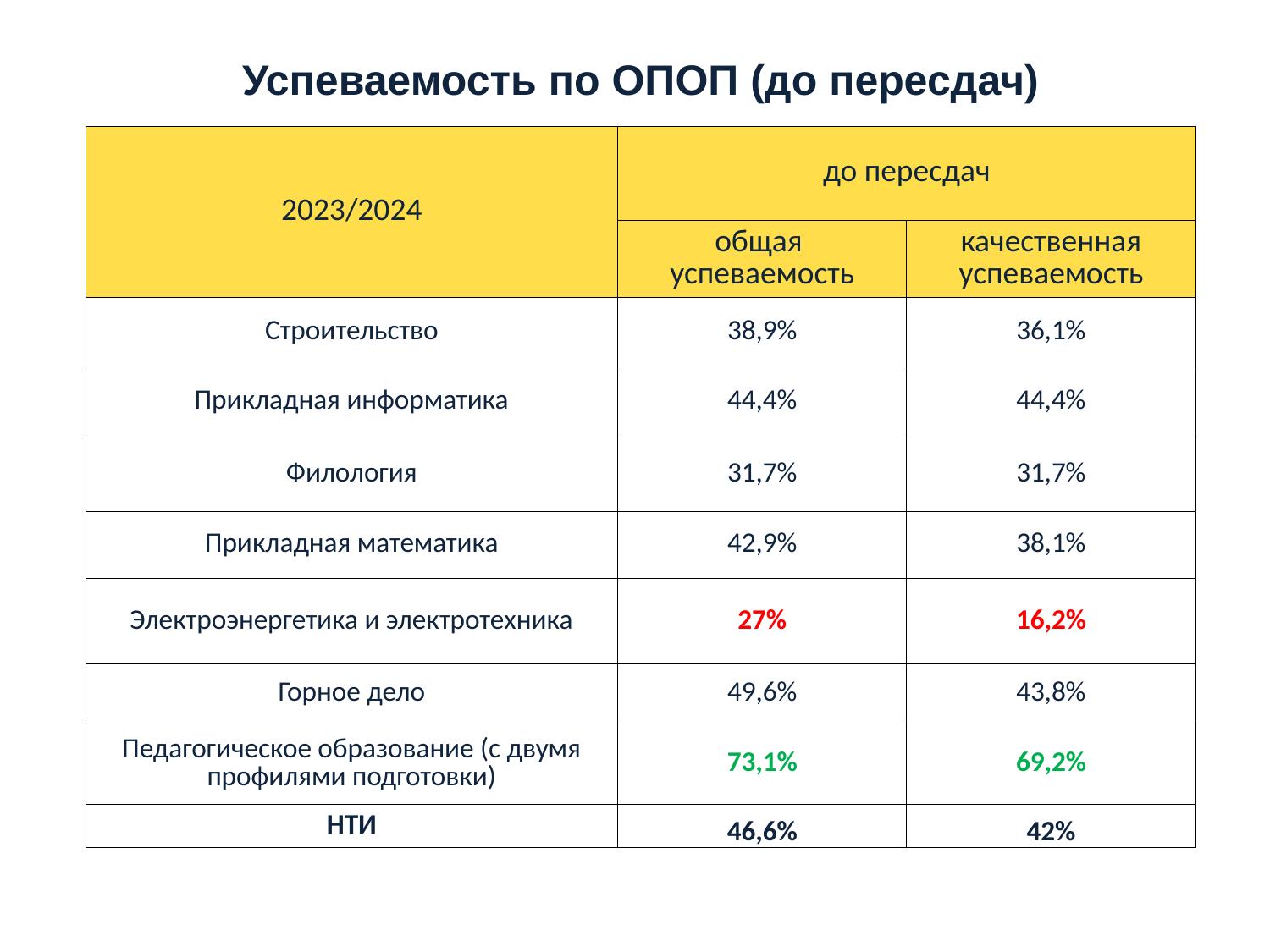

Успеваемость по ОПОП (до пересдач)
| 2023/2024 | до пересдач |  |
| --- | --- | --- |
|  | общая успеваемость | качественная успеваемость |
| Строительство | 38,9% | 36,1% |
| Прикладная информатика | 44,4% | 44,4% |
| Филология | 31,7% | 31,7% |
| Прикладная математика | 42,9% | 38,1% |
| Электроэнергетика и электротехника | 27% | 16,2% |
| Горное дело | 49,6% | 43,8% |
| Педагогическое образование (с двумя профилями подготовки) | 73,1% | 69,2% |
| НТИ | 46,6% | 42% |